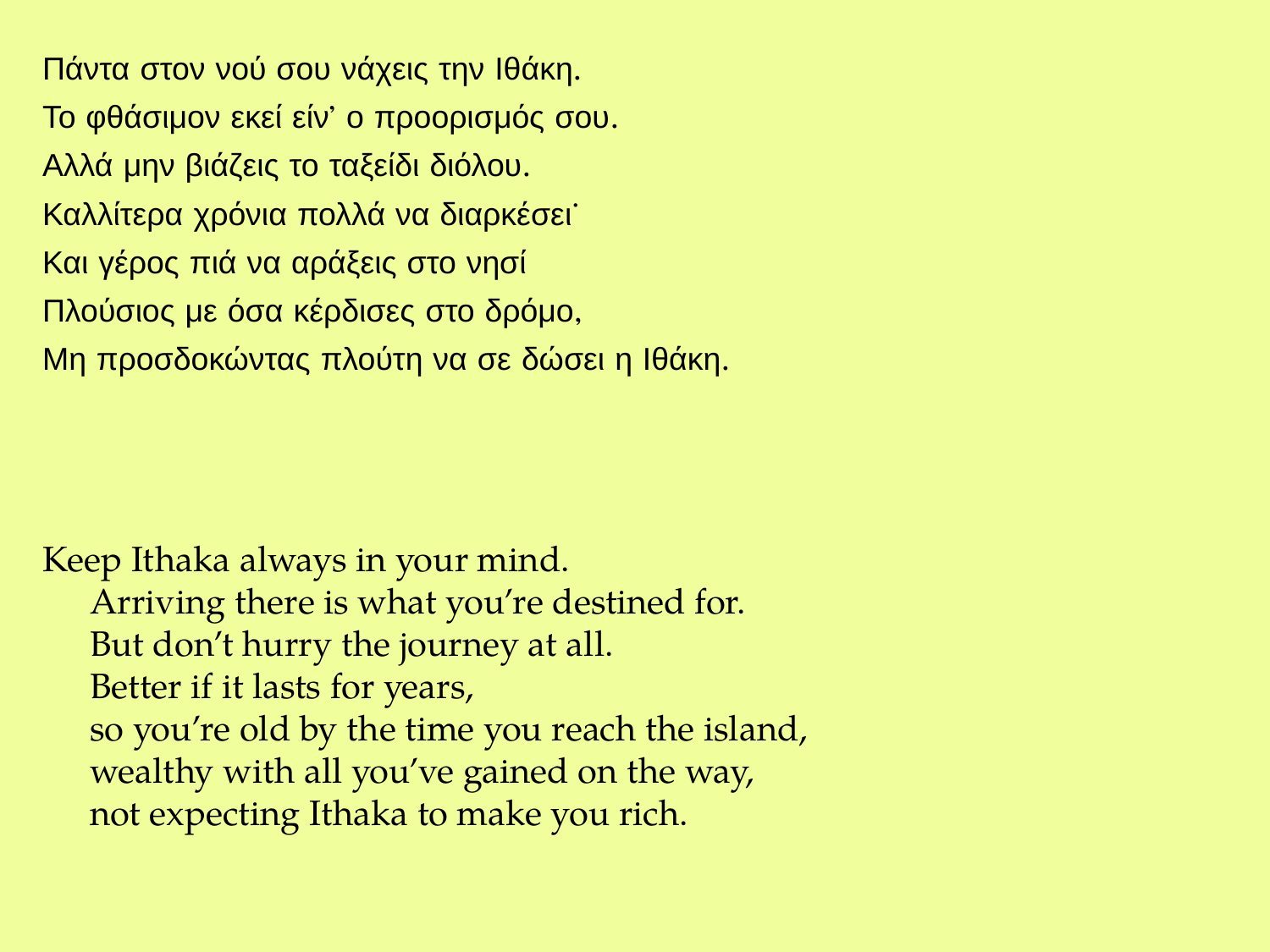

#
Πάντα στον νού σου νάχεις την Ιθάκη.
Το φθάσιμον εκεί είν’ ο προορισμός σου.
Αλλά μην βιάζεις το ταξείδι διόλου.
Καλλίτερα χρόνια πολλά να διαρκέσει˙
Και γέρος πιά να αράξεις στο νησί
Πλούσιος με όσα κέρδισες στο δρόμο,
Μη προσδοκώντας πλούτη να σε δώσει η Ιθάκη.

Keep Ithaka always in your mind.
Arriving there is what you’re destined for.
But don’t hurry the journey at all.
Better if it lasts for years,
so you’re old by the time you reach the island,
wealthy with all you’ve gained on the way,
not expecting Ithaka to make you rich.